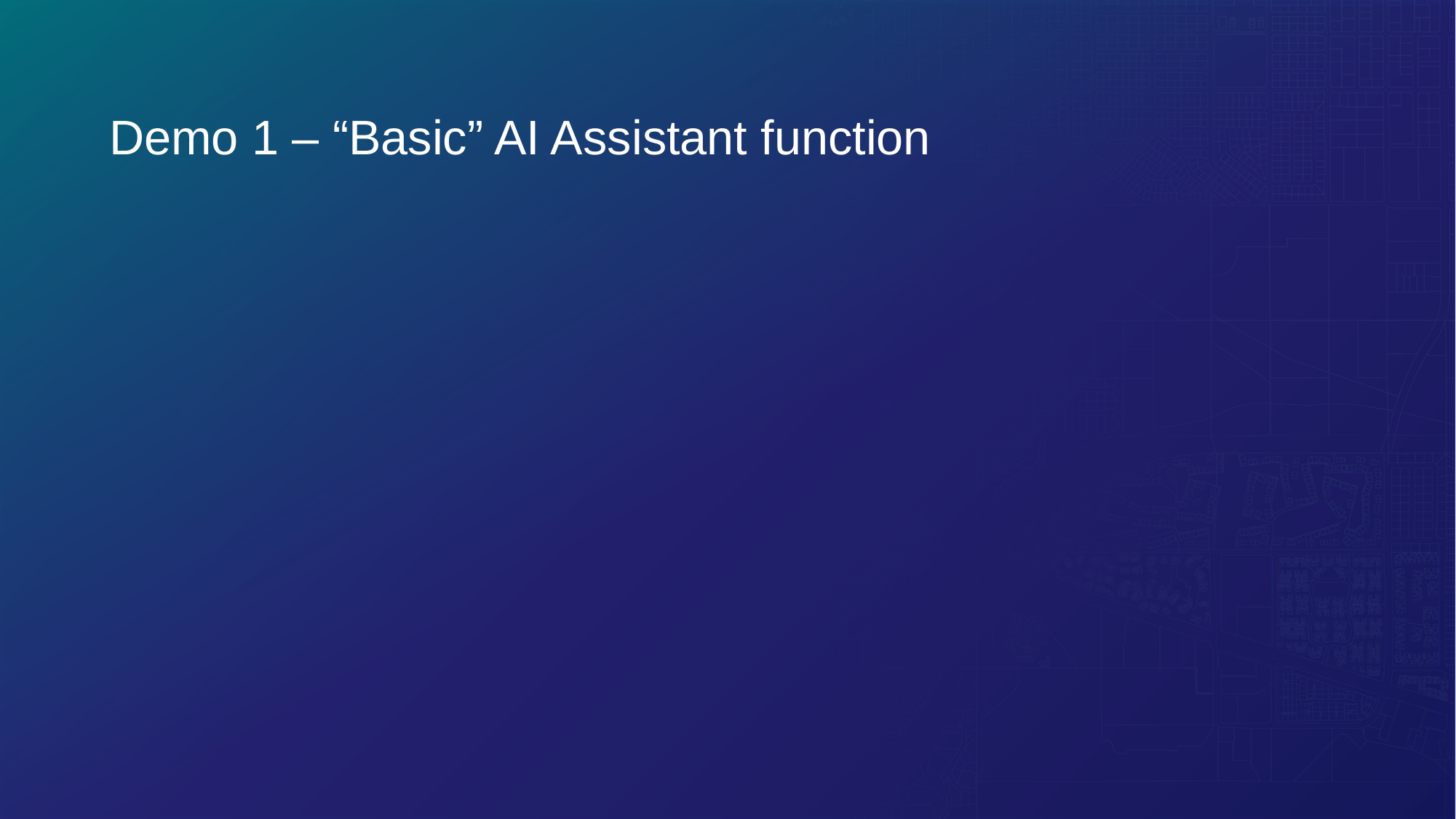

# Demo 1 – “Basic” AI Assistant function